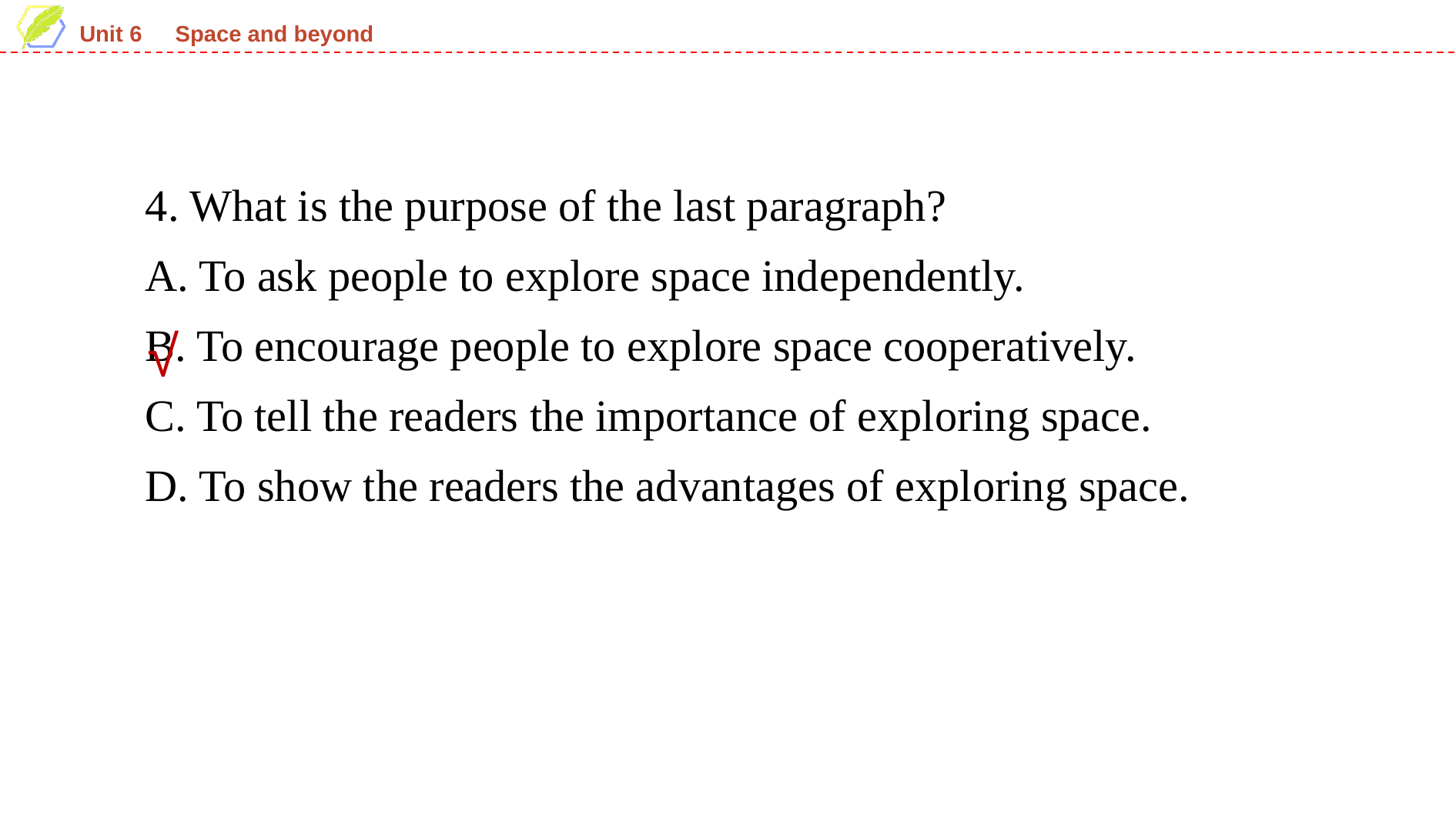

4. What is the purpose of the last paragraph?
A. To ask people to explore space independently.
B. To encourage people to explore space cooperatively.
C. To tell the readers the importance of exploring space.
D. To show the readers the advantages of exploring space.
√